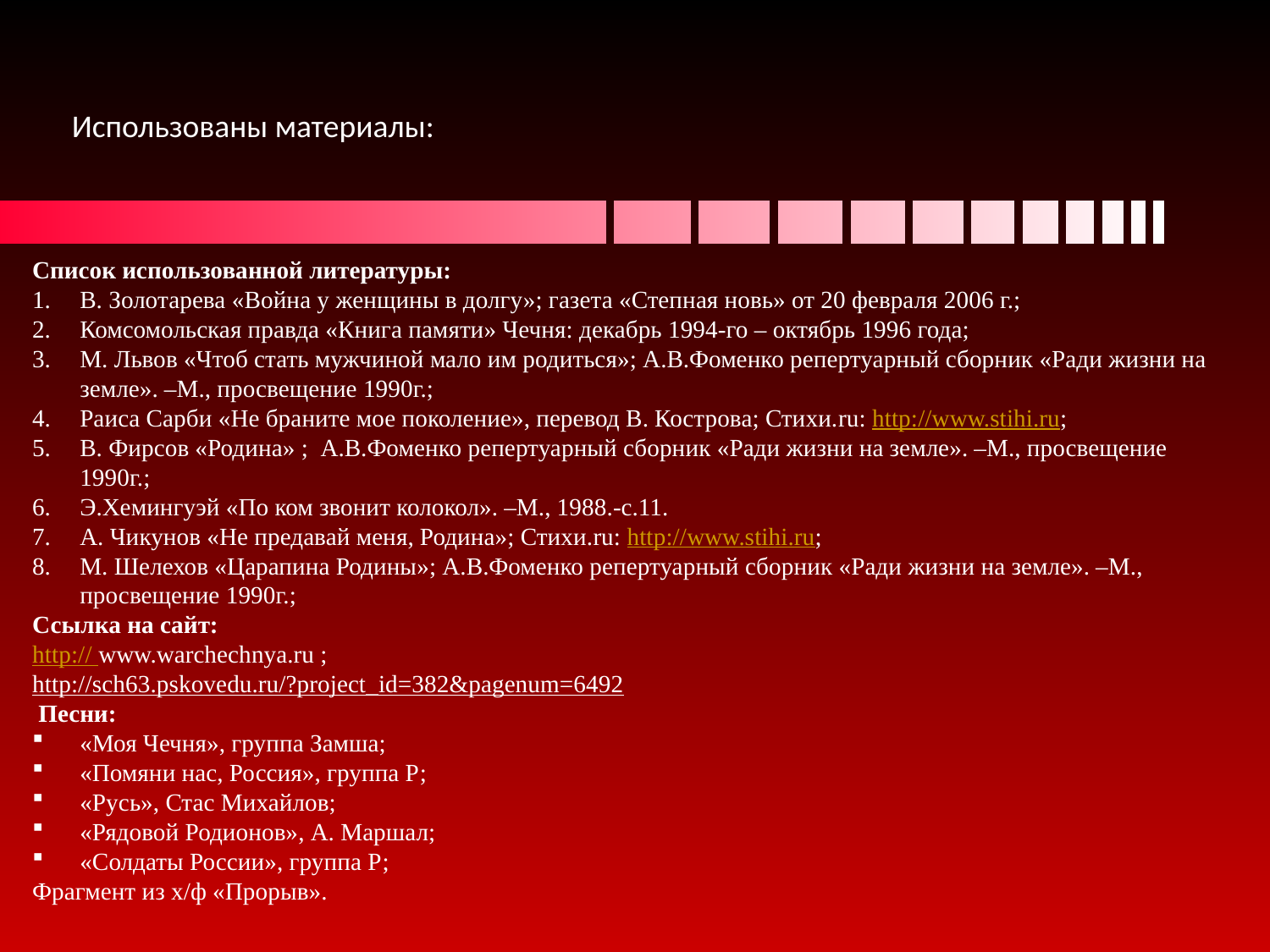

Использованы материалы:
Список использованной литературы:
В. Золотарева «Война у женщины в долгу»; газета «Степная новь» от 20 февраля 2006 г.;
Комсомольская правда «Книга памяти» Чечня: декабрь 1994-го – октябрь 1996 года;
М. Львов «Чтоб стать мужчиной мало им родиться»; А.В.Фоменко репертуарный сборник «Ради жизни на земле». –М., просвещение 1990г.;
Раиса Сарби «Не браните мое поколение», перевод В. Кострова; Стихи.ru: http://www.stihi.ru;
В. Фирсов «Родина» ;  А.В.Фоменко репертуарный сборник «Ради жизни на земле». –М., просвещение 1990г.;
Э.Хемингуэй «По ком звонит колокол». –М., 1988.-с.11.
А. Чикунов «Не предавай меня, Родина»; Стихи.ru: http://www.stihi.ru;
М. Шелехов «Царапина Родины»; А.В.Фоменко репертуарный сборник «Ради жизни на земле». –М., просвещение 1990г.;
Ссылка на сайт:
http:// www.warchechnya.ru ;
http://sch63.pskovedu.ru/?project_id=382&pagenum=6492
 Песни:
«Моя Чечня», группа Замша;
«Помяни нас, Россия», группа Р;
«Русь», Стас Михайлов;
«Рядовой Родионов», А. Маршал;
«Солдаты России», группа Р;
Фрагмент из х/ф «Прорыв».